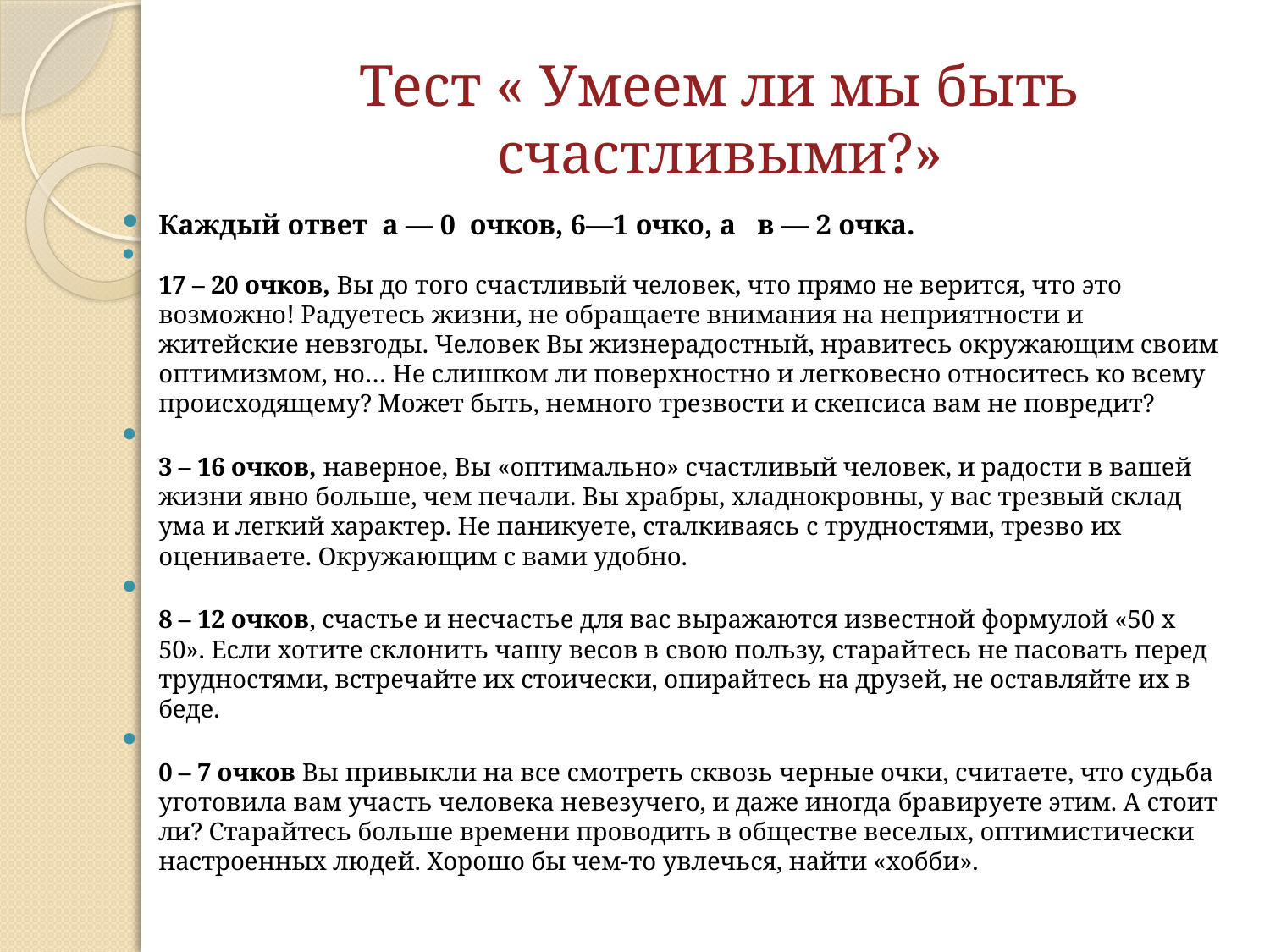

# Тест « Умеем ли мы быть счастливыми?»
Каждый ответ  а — 0  очков, 6—1 очко, а   в — 2 очка.
17 – 20 очков, Вы до того счастливый человек, что прямо не верится, что это возможно! Радуетесь жизни, не обращаете внимания на неприятности и житейские невзгоды. Человек Вы жизнерадостный, нравитесь окружающим своим оптимизмом, но… Не слишком ли поверхностно и легковесно относитесь ко всему происходящему? Может быть, немного трезвости и скепсиса вам не повредит?
3 – 16 очков, наверное, Вы «оптимально» счастливый человек, и радости в вашей жизни явно больше, чем печали. Вы храбры, хладнокровны, у вас трезвый склад ума и легкий характер. Не паникуете, сталкиваясь с трудностями, трезво их оцениваете. Окружающим с вами удобно.
8 – 12 очков, счастье и несчастье для вас выражаются известной формулой «50 х 50». Если хотите склонить чашу весов в свою пользу, старайтесь не пасовать перед трудностями, встречайте их стоически, опирайтесь на друзей, не оставляйте их в беде.
0 – 7 очков Вы привыкли на все смотреть сквозь черные очки, считаете, что судьба уготовила вам участь человека невезучего, и даже иногда бравируете этим. А стоит ли? Старайтесь больше времени проводить в обществе веселых, оптимистически настроенных людей. Хорошо бы чем-то увлечься, найти «хобби».